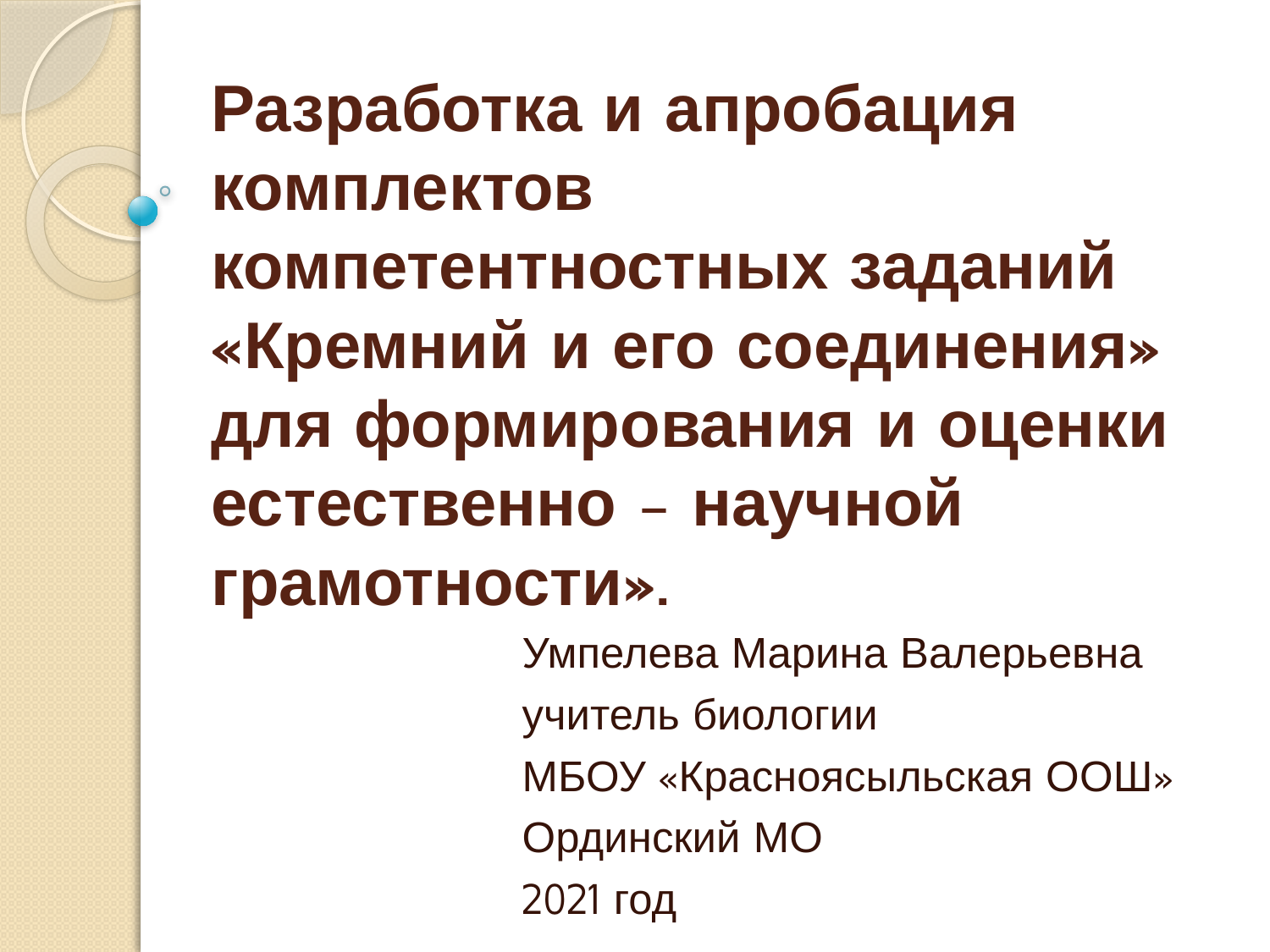

# Разработка и апробация комплектов компетентностных заданий «Кремний и его соединения» для формирования и оценки естественно – научной грамотности».
Умпелева Марина Валерьевна
учитель биологии
МБОУ «Красноясыльская ООШ»
Ординский МО
2021 год